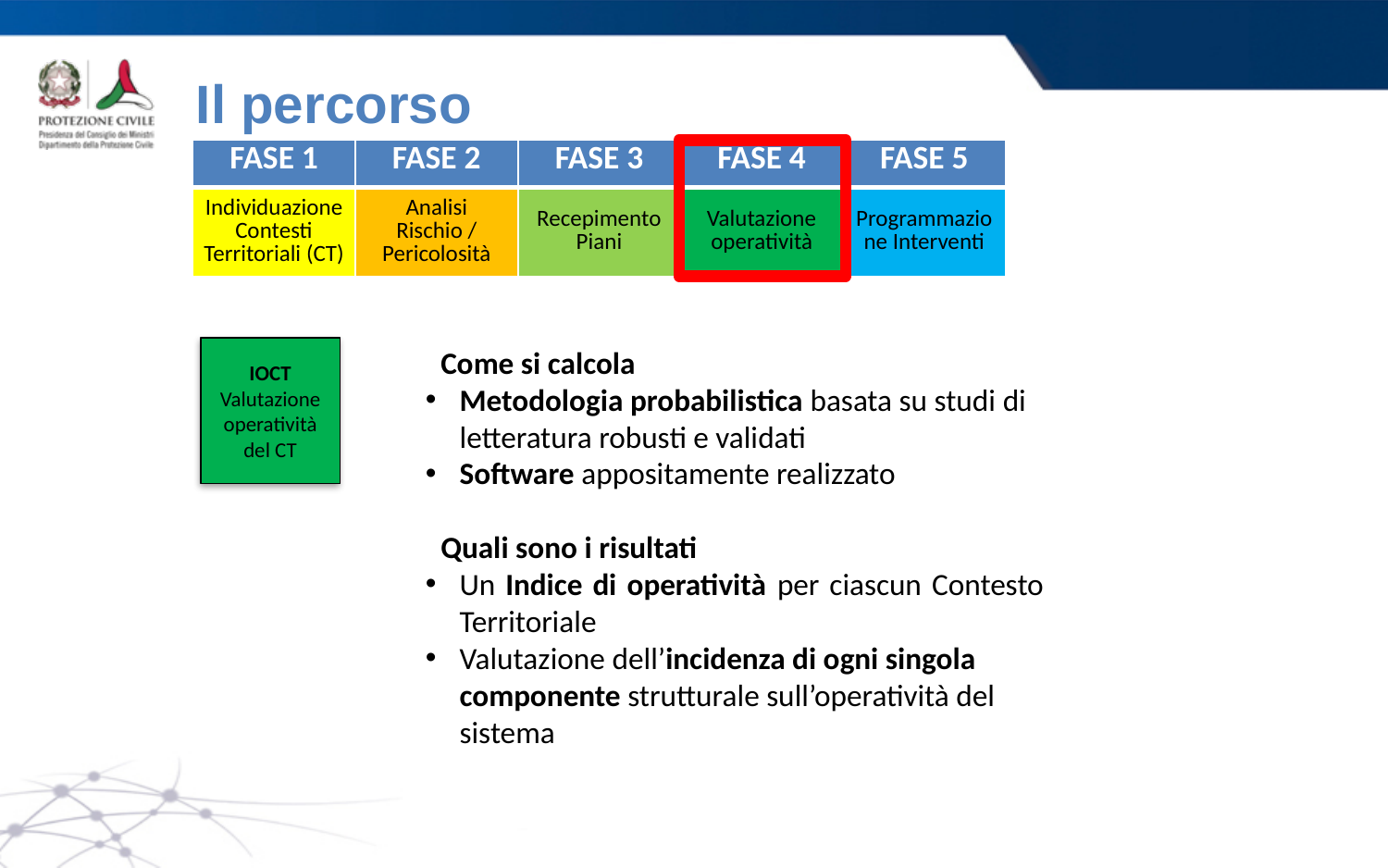

# Il percorso
| FASE 1 | FASE 2 | FASE 3 | FASE 4 | FASE 5 |
| --- | --- | --- | --- | --- |
| Individuazione Contesti Territoriali (CT) | Analisi Rischio / Pericolosità | Recepimento Piani | Valutazione operatività | Programmazione Interventi |

IOCT
Valutazione operatività del CT
Come si calcola
Metodologia probabilistica basata su studi di letteratura robusti e validati
Software appositamente realizzato

Quali sono i risultati
Un Indice di operatività per ciascun Contesto Territoriale
Valutazione dell’incidenza di ogni singola componente strutturale sull’operatività del sistema